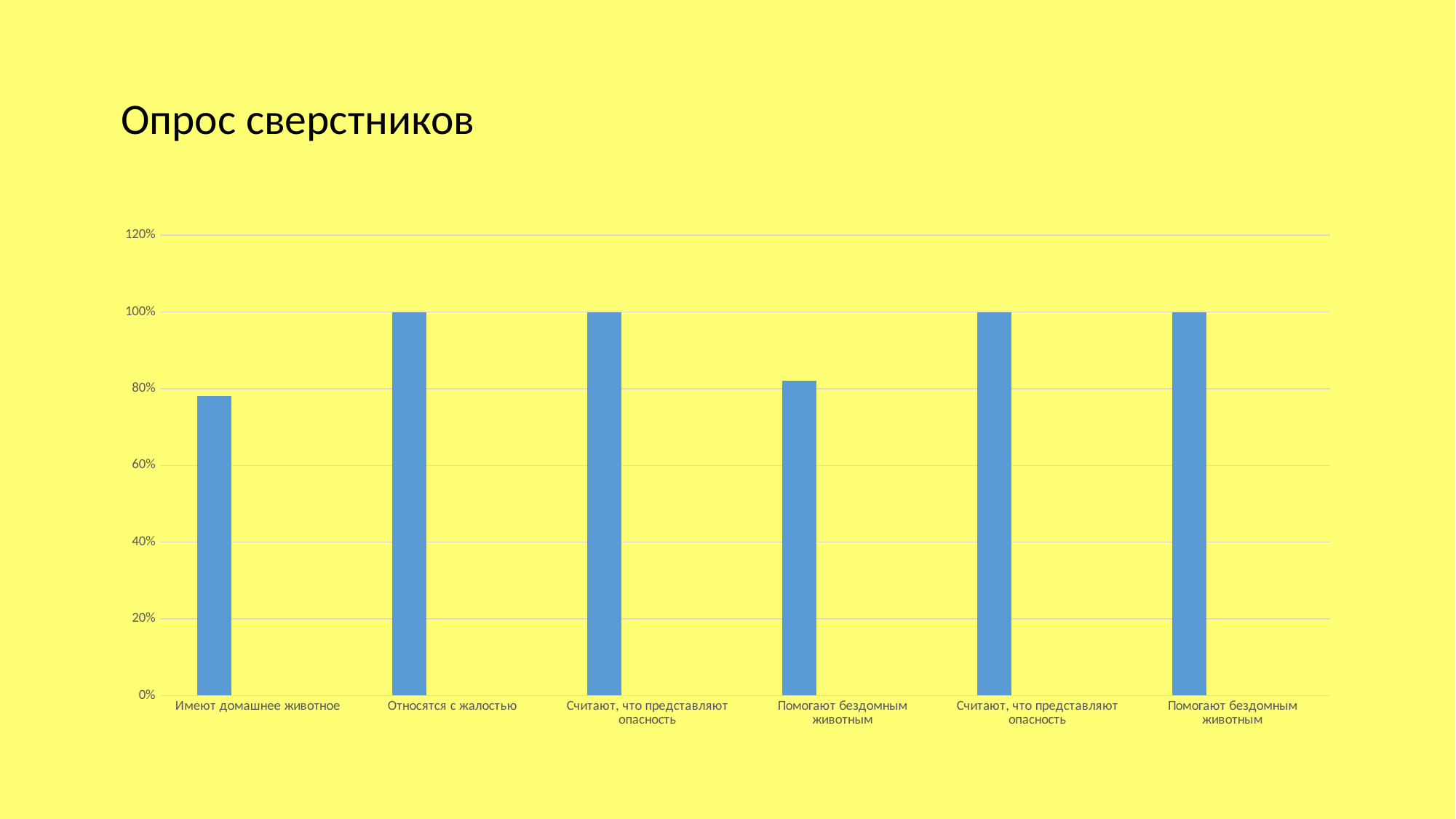

# Опрос сверстников

### Chart

| Category | Ряд 1 | Столбец1 | Столбец2 |
|---|---|---|---|
| Имеют домашнее животное | 0.78 | None | None |
| Относятся с жалостью | 1.0 | None | None |
| Считают, что представляют опасность | 1.0 | None | None |
| Помогают бездомным животным | 0.82 | None | None |
| Считают, что представляют опасность | 1.0 | None | None |
| Помогают бездомным животным | 1.0 | None | None |